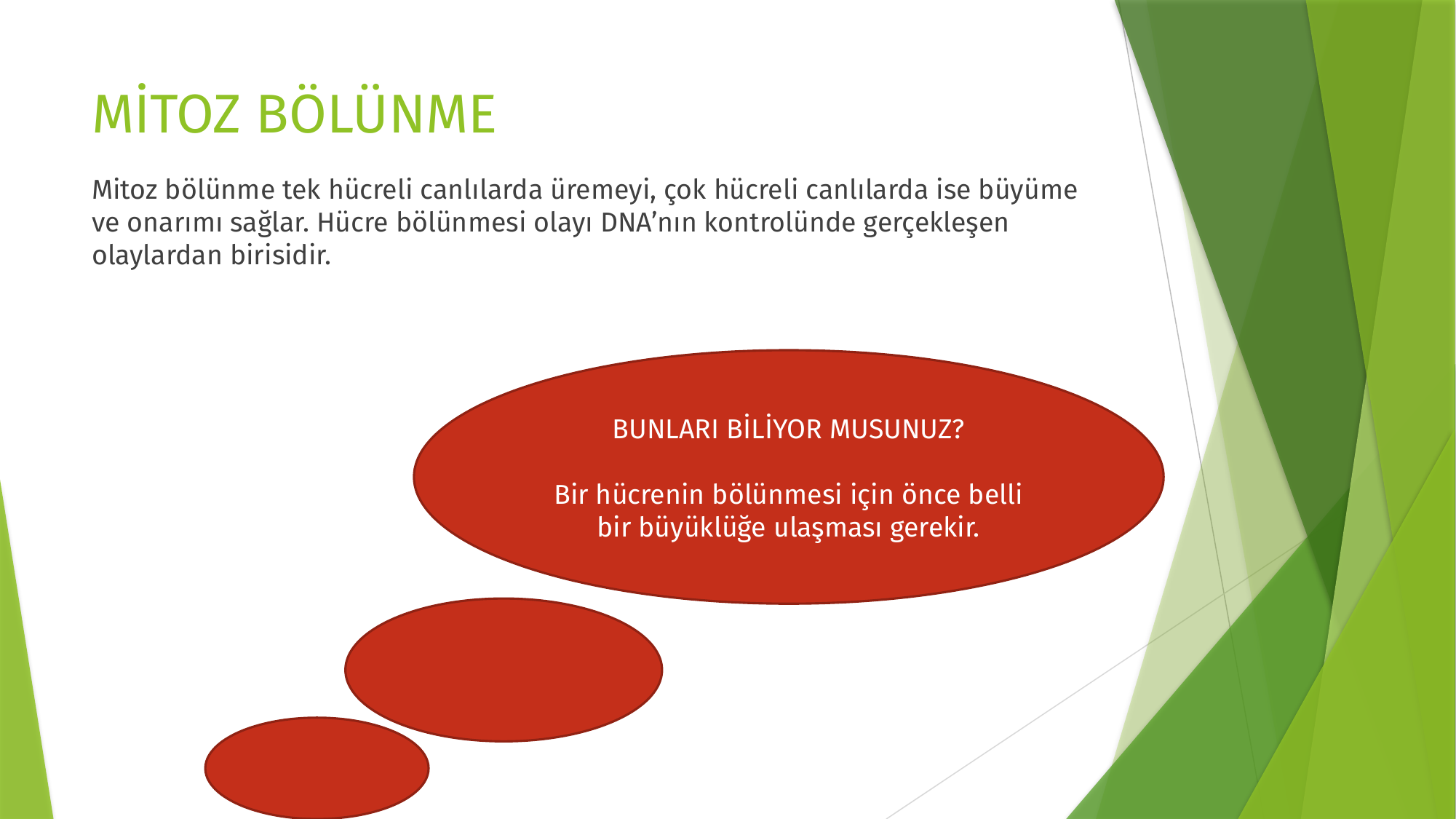

# MİTOZ BÖLÜNME
Mitoz bölünme tek hücreli canlılarda üremeyi, çok hücreli canlılarda ise büyüme ve onarımı sağlar. Hücre bölünmesi olayı DNA’nın kontrolünde gerçekleşen olaylardan birisidir.
BUNLARI BİLİYOR MUSUNUZ?

Bir hücrenin bölünmesi için önce belli bir büyüklüğe ulaşması gerekir.